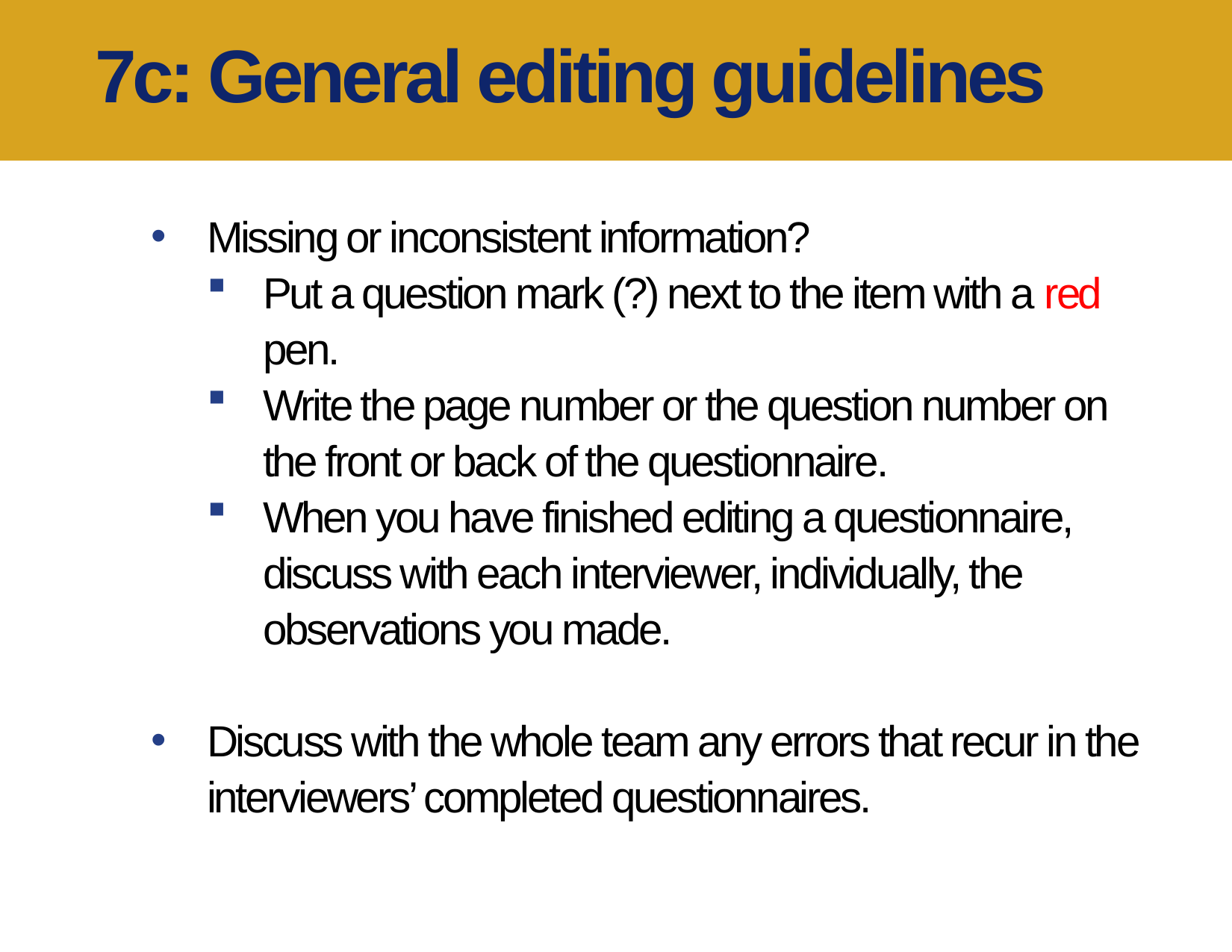

7c: General editing guidelines
Missing or inconsistent information?
Put a question mark (?) next to the item with a red pen.
Write the page number or the question number on the front or back of the questionnaire.
When you have finished editing a questionnaire, discuss with each interviewer, individually, the observations you made.

Discuss with the whole team any errors that recur in the interviewers’ completed questionnaires.